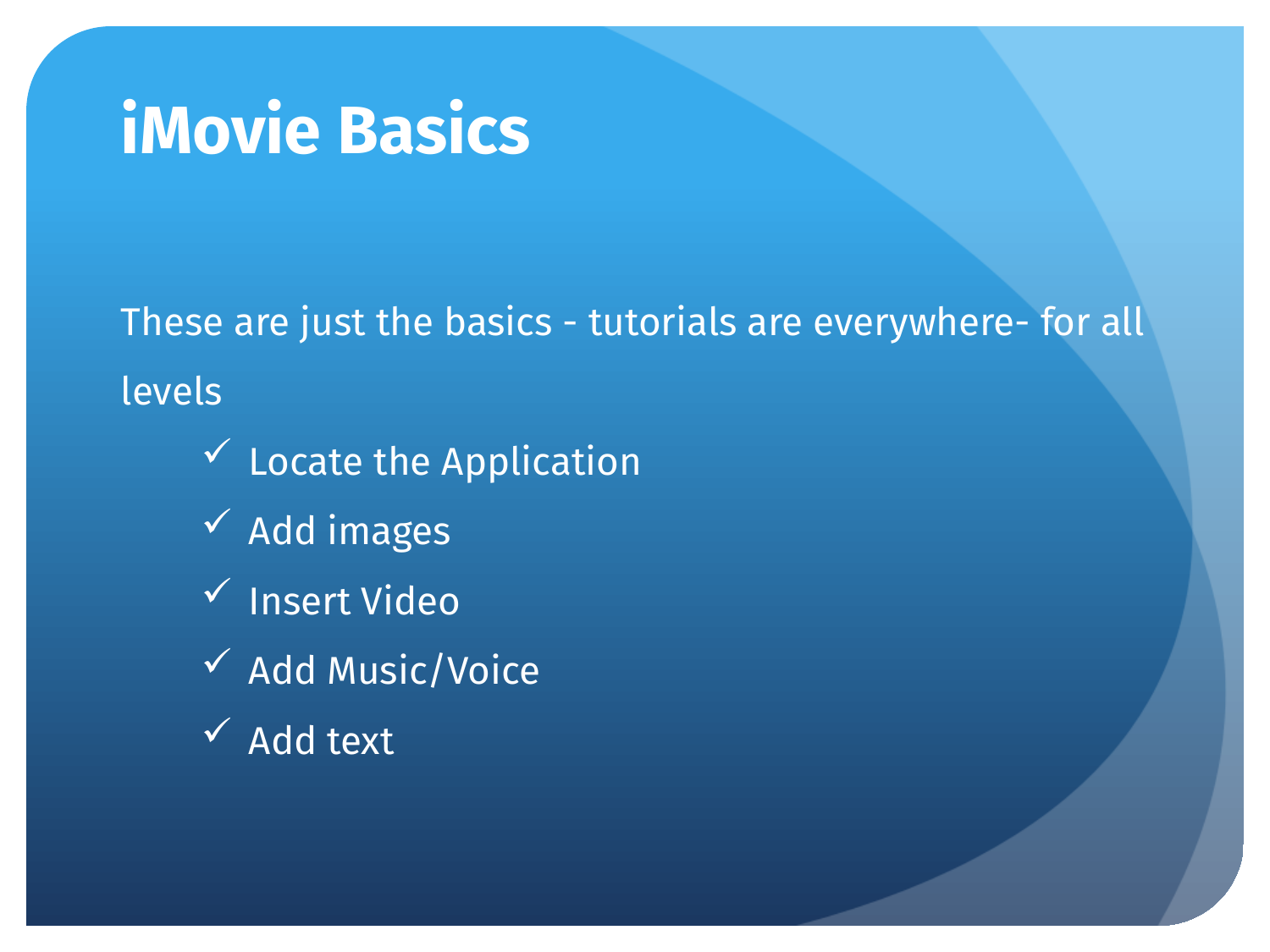

# iMovie Basics
These are just the basics - tutorials are everywhere- for all levels
Locate the Application
Add images
Insert Video
Add Music/Voice
Add text